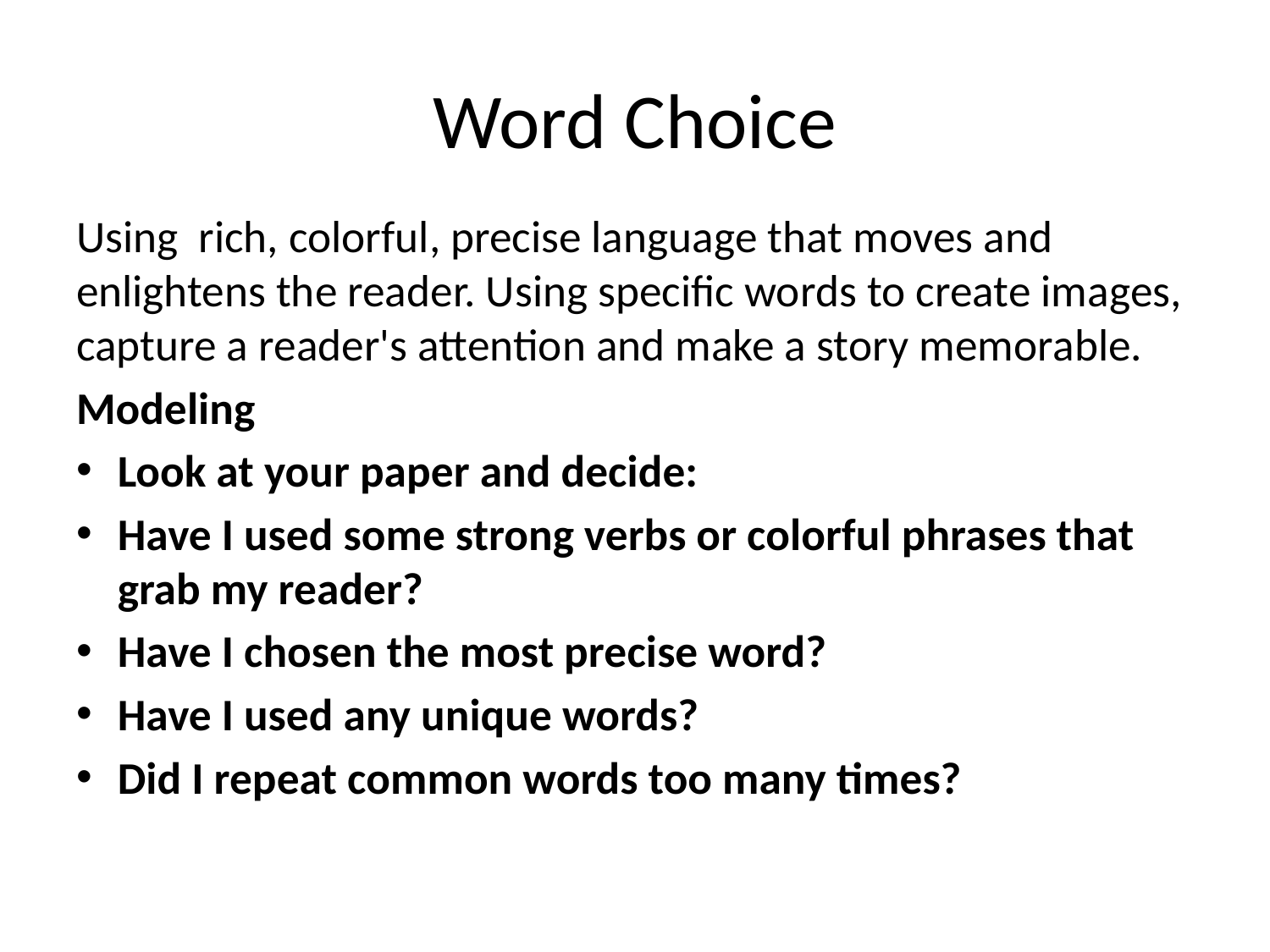

# Word Choice
Using  rich, colorful, precise language that moves and enlightens the reader. Using specific words to create images, capture a reader's attention and make a story memorable.
Modeling
Look at your paper and decide:
Have I used some strong verbs or colorful phrases that grab my reader?
Have I chosen the most precise word?
Have I used any unique words?
Did I repeat common words too many times?